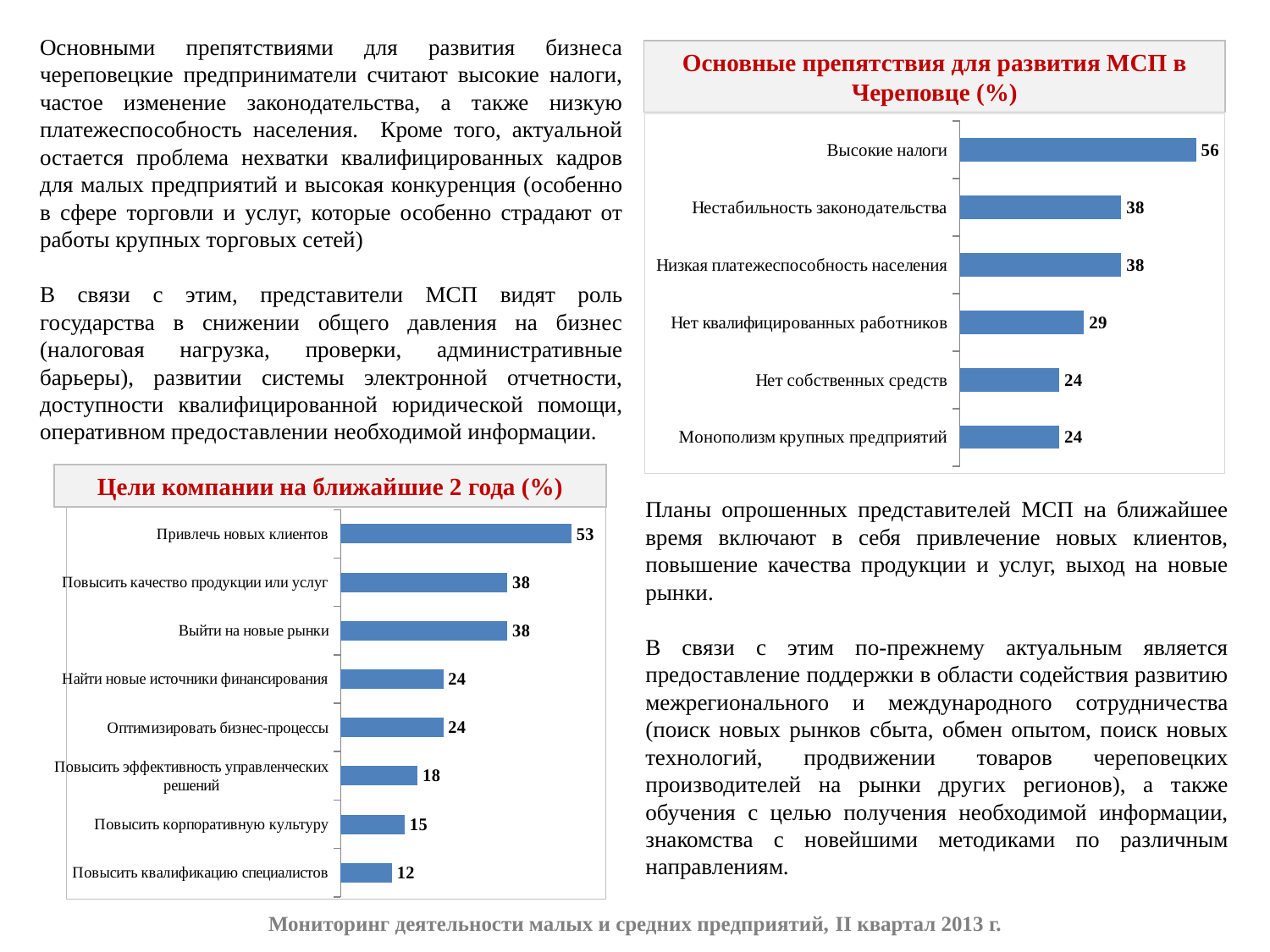

Основными препятствиями для развития бизнеса череповецкие предприниматели считают высокие налоги, частое изменение законодательства, а также низкую платежеспособность населения.  Кроме того, актуальной остается проблема нехватки квалифицированных кадров для малых предприятий и высокая конкуренция (особенно в сфере торговли и услуг, которые особенно страдают от работы крупных торговых сетей)

В связи с этим, представители МСП видят роль государства в снижении общего давления на бизнес (налоговая нагрузка, проверки, административные барьеры), развитии системы электронной отчетности, доступности квалифицированной юридической помощи, оперативном предоставлении необходимой информации.
Основные препятствия для развития МСП в Череповце (%)

### Chart

| Category |  |
|---|---|
| Монополизм крупных предприятий | 23.53 |
| Нет собственных средств | 23.53 |
| Нет квалифицированных работников | 29.41 |
| Низкая платежеспособность населения | 38.24 |
| Нестабильность законодательства | 38.24 |
| Высокие налоги | 55.88 |
Цели компании на ближайшие 2 года (%)
Планы опрошенных представителей МСП на ближайшее время включают в себя привлечение новых клиентов, повышение качества продукции и услуг, выход на новые рынки.

В связи с этим по-прежнему актуальным является предоставление поддержки в области содействия развитию межрегионального и международного сотрудничества (поиск новых рынков сбыта, обмен опытом, поиск новых технологий, продвижении товаров череповецких производителей на рынки других регионов), а также обучения с целью получения необходимой информации, знакомства с новейшими методиками по различным направлениям.

### Chart

| Category |  |
|---|---|
| Повысить квалификацию специалистов | 11.76 |
| Повысить корпоративную культуру | 14.71 |
| Повысить эффективность управленческих решений | 17.65 |
| Оптимизировать бизнес-процессы | 23.53 |
| Найти новые источники финансирования | 23.53 |
| Выйти на новые рынки | 38.24 |
| Повысить качество продукции или услуг | 38.24 |
| Привлечь новых клиентов | 52.94 |
Мониторинг деятельности малых и средних предприятий, II квартал 2013 г.